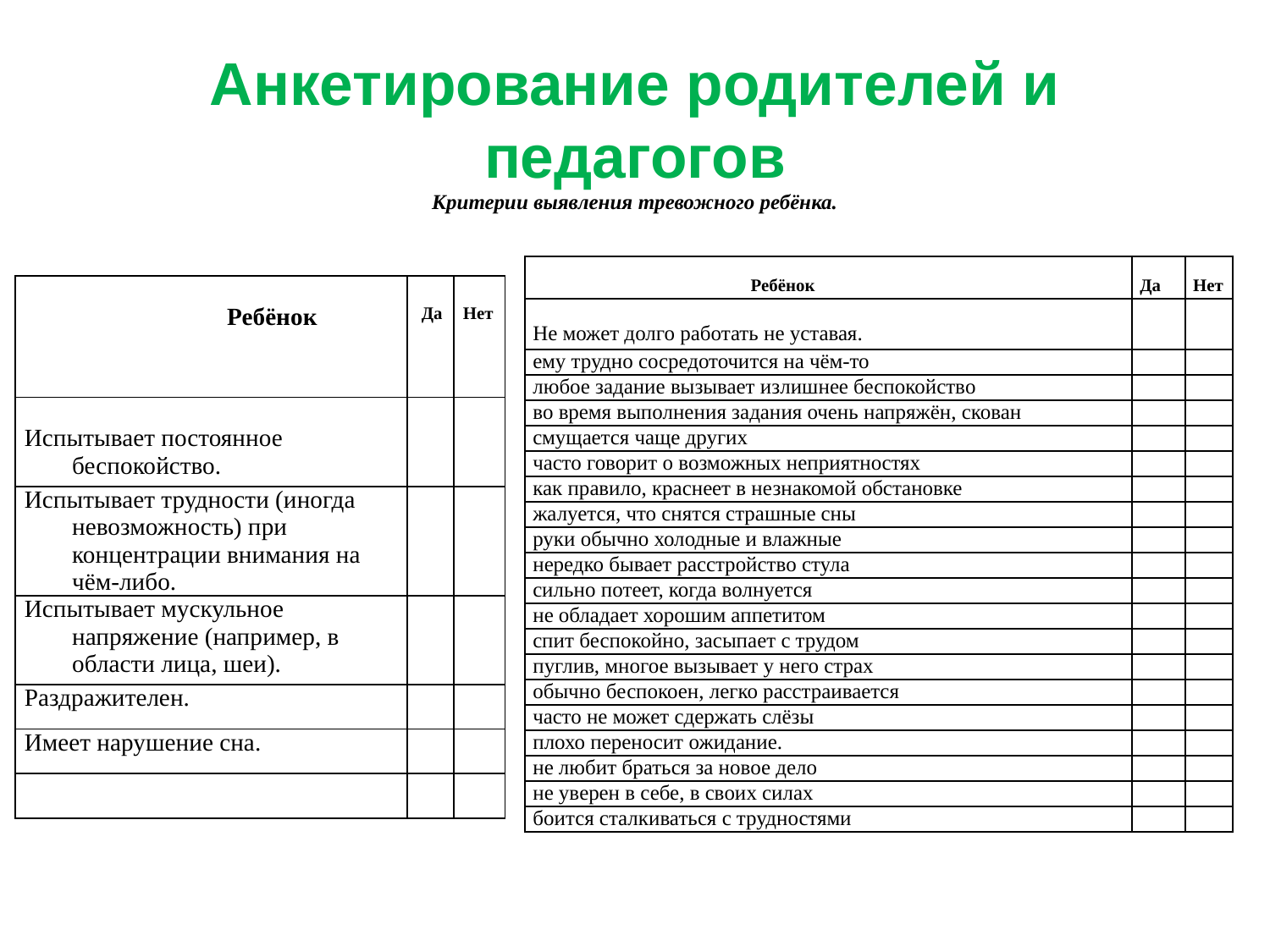

# Анкетирование родителей и педагогов
Критерии выявления тревожного ребёнка.

| Ребёнок | Да | Нет |
| --- | --- | --- |
| Не может долго работать не уставая. |  |  |
| ему трудно сосредоточится на чём-то |  |  |
| любое задание вызывает излишнее беспокойство |  |  |
| во время выполнения задания очень напряжён, скован |  |  |
| смущается чаще других |  |  |
| часто говорит о возможных неприятностях |  |  |
| как правило, краснеет в незнакомой обстановке |  |  |
| жалуется, что снятся страшные сны |  |  |
| руки обычно холодные и влажные |  |  |
| нередко бывает расстройство стула |  |  |
| сильно потеет, когда волнуется |  |  |
| не обладает хорошим аппетитом |  |  |
| спит беспокойно, засыпает с трудом |  |  |
| пуглив, многое вызывает у него страх |  |  |
| обычно беспокоен, легко расстраивается |  |  |
| часто не может сдержать слёзы |  |  |
| плохо переносит ожидание. |  |  |
| не любит браться за новое дело |  |  |
| не уверен в себе, в своих силах |  |  |
| боится сталкиваться с трудностями |  |  |
| Ребёнок | Да | Нет |
| --- | --- | --- |
| Испытывает постоянное беспокойство. |  |  |
| Испытывает трудности (иногда невозможность) при концентрации внимания на чём-либо. |  |  |
| Испытывает мускульное напряжение (например, в области лица, шеи). |  |  |
| Раздражителен. |  |  |
| Имеет нарушение сна. |  |  |
|  |  |  |